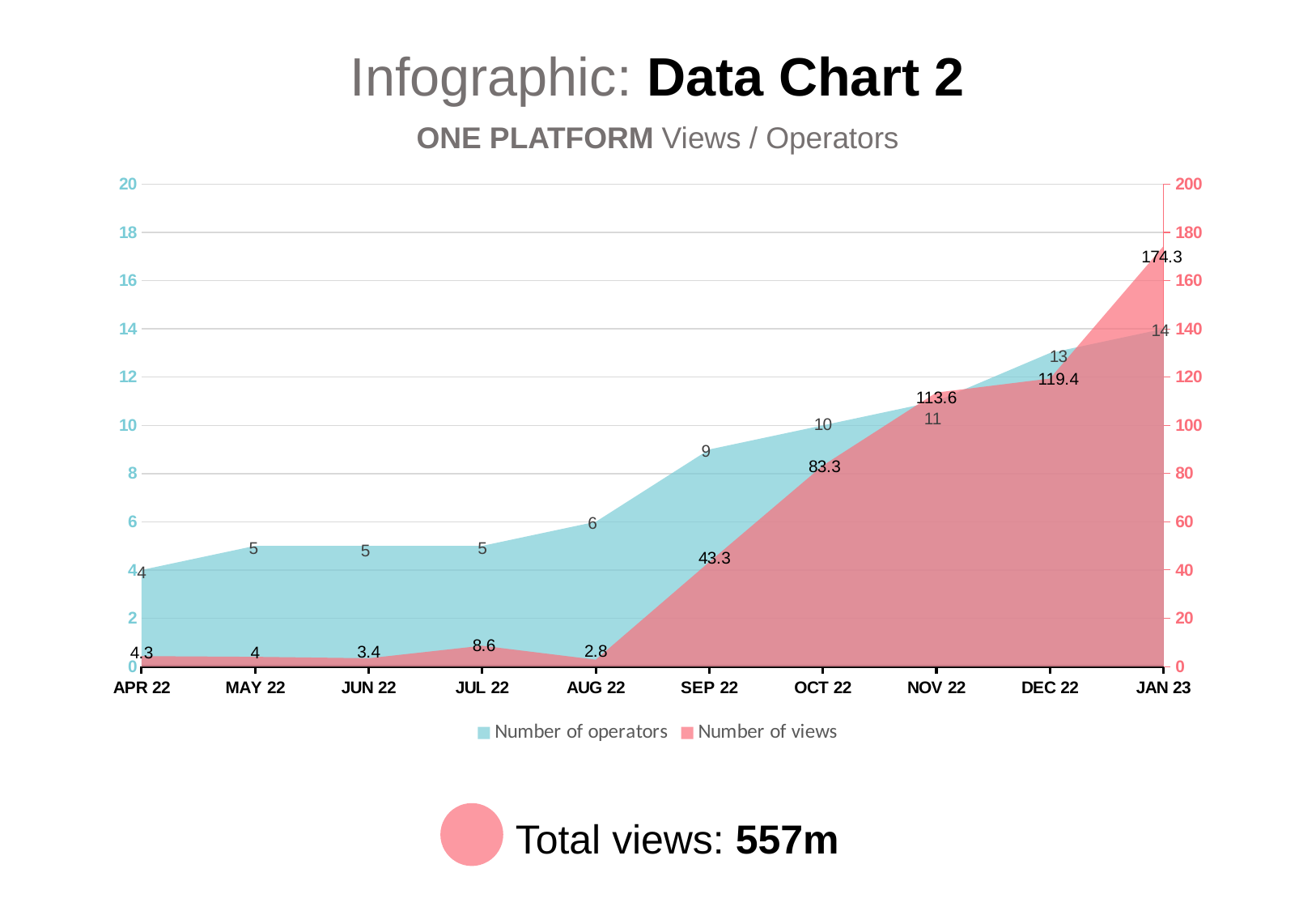

# Infographic: Data Chart 2
ONE PLATFORM Views / Operators

### Chart

| Category | Number of operators | Number of views |
|---|---|---|
| APR 22 | 4.0 | 4.3 |
| MAY 22 | 5.0 | 4.0 |
| JUN 22 | 5.0 | 3.4 |
| JUL 22 | 5.0 | 8.6 |
| AUG 22 | 6.0 | 2.8 |
| SEP 22 | 9.0 | 43.3 |
| OCT 22 | 10.0 | 83.3 |
| NOV 22 | 11.0 | 113.6 |
| DEC 22 | 13.0 | 119.4 |
| JAN 23 | 14.0 | 174.3 |
Total views: 557m